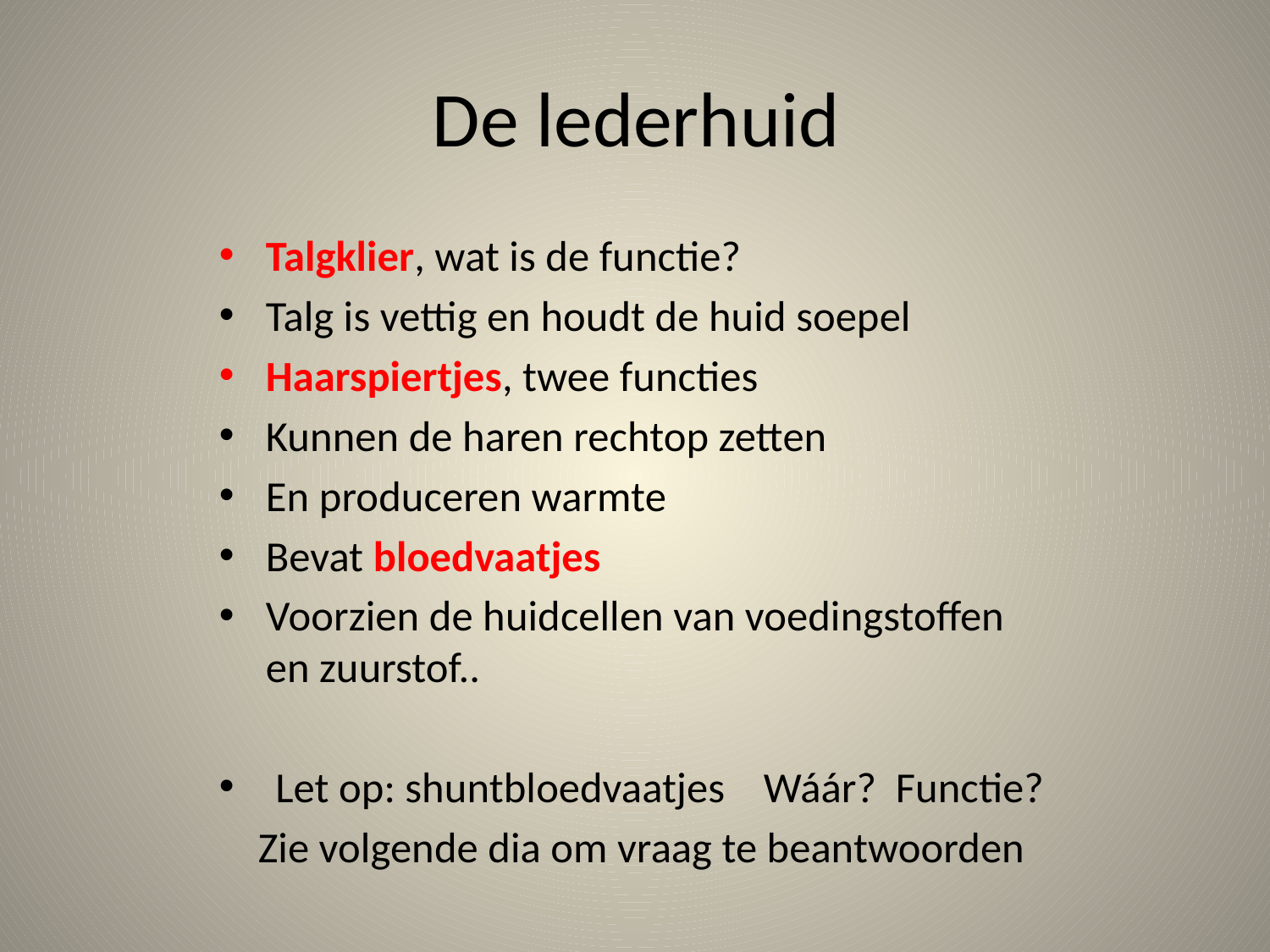

# De lederhuid
Talgklier, wat is de functie?
Talg is vettig en houdt de huid soepel
Haarspiertjes, twee functies
Kunnen de haren rechtop zetten
En produceren warmte
Bevat bloedvaatjes
Voorzien de huidcellen van voedingstoffen en zuurstof..

 Let op: shuntbloedvaatjes    Wáár?  Functie?
    Zie volgende dia om vraag te beantwoorden